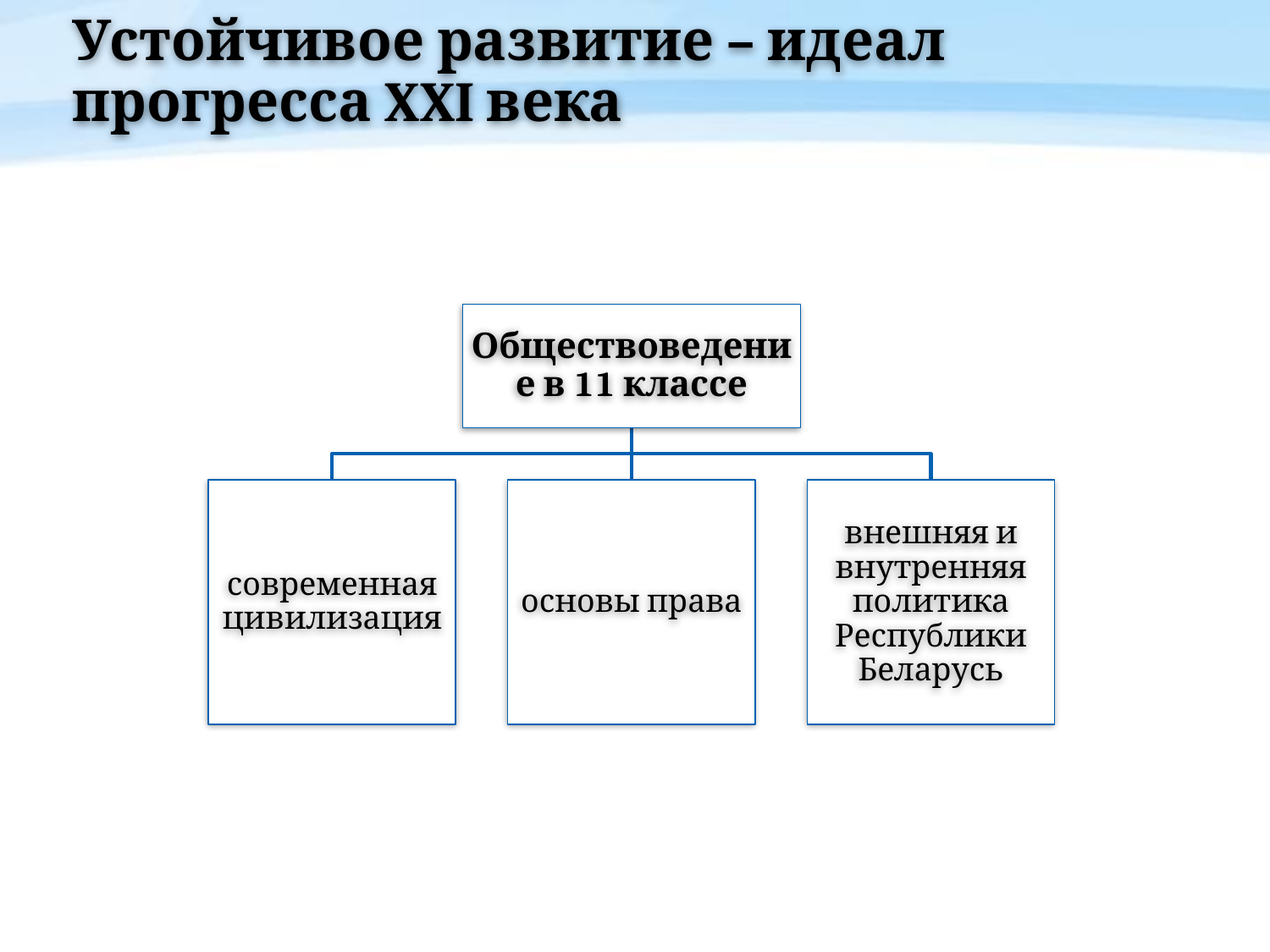

# Устойчивое развитие – идеал прогресса XXI века

Обществоведение в 11 классе

современная цивилизация

основы права

внешняя и внутренняя политика Республики Беларусь